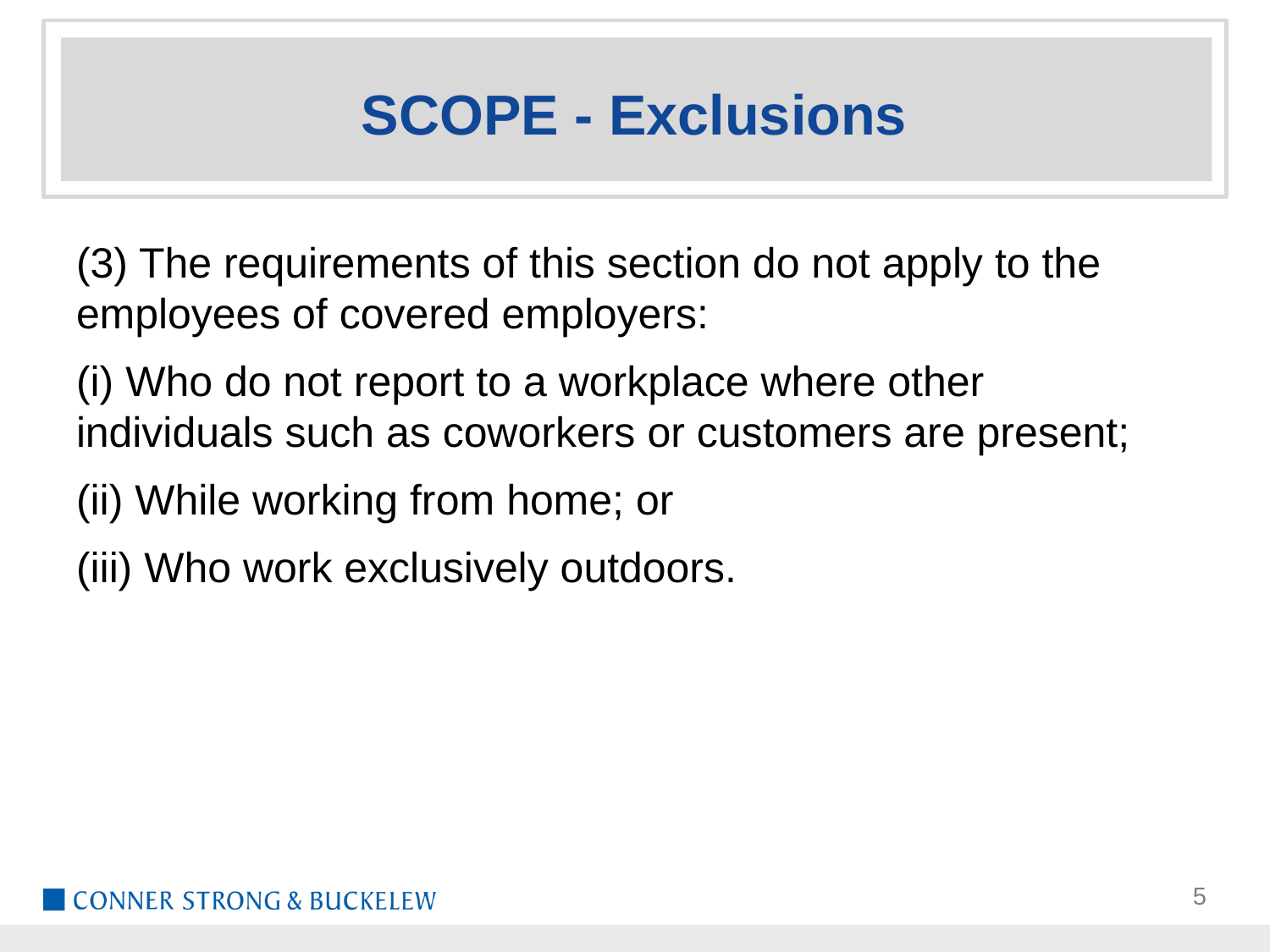

# SCOPE - Exclusions
(3) The requirements of this section do not apply to the employees of covered employers:
(i) Who do not report to a workplace where other individuals such as coworkers or customers are present;
(ii) While working from home; or
(iii) Who work exclusively outdoors.